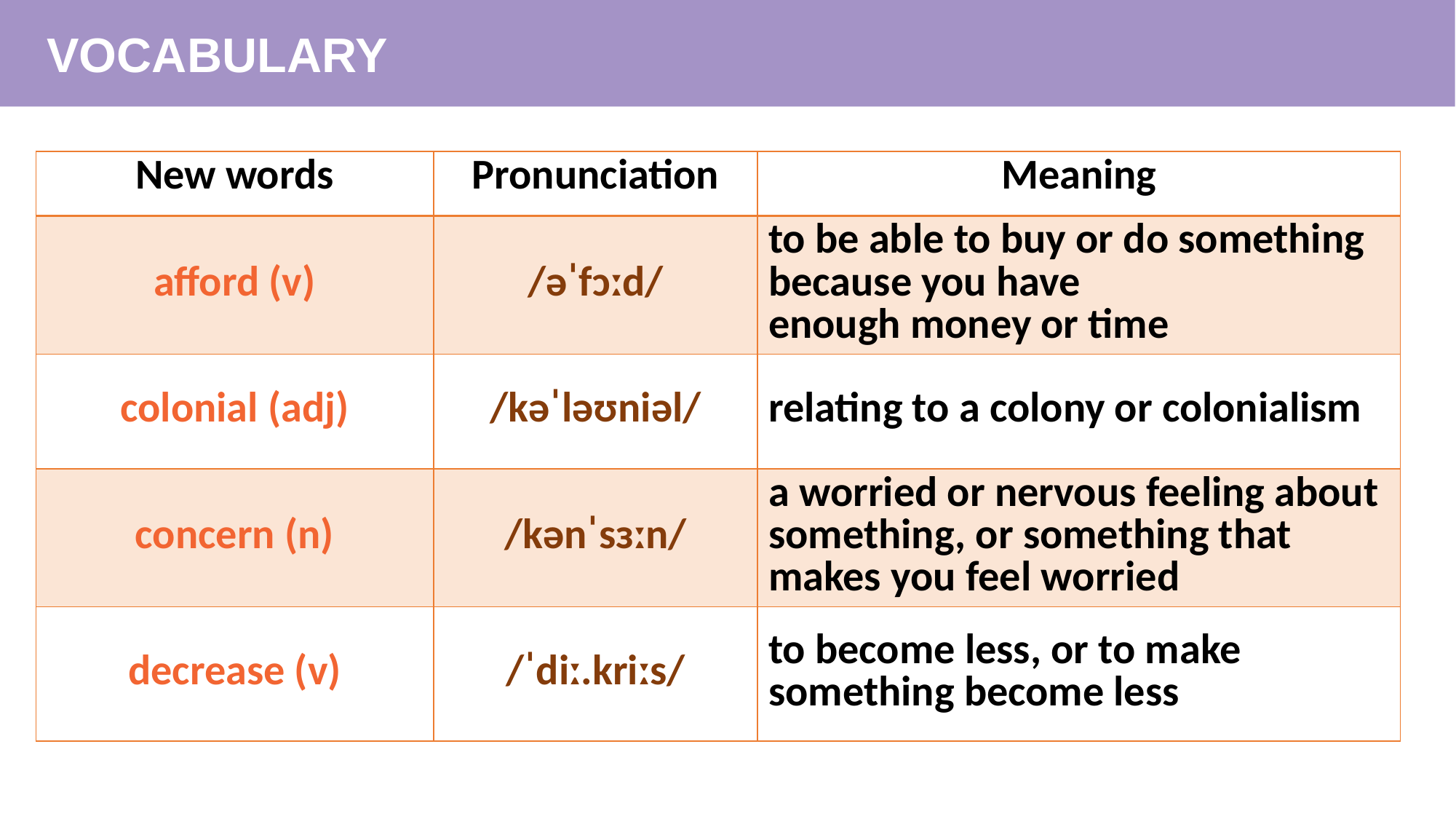

VOCABULARY
| New words | Pronunciation | Meaning |
| --- | --- | --- |
| afford (v) | /əˈfɔːd/ | to be able to buy or do something because you have enough money or time |
| colonial (adj) | /kəˈləʊniəl/ | relating to a colony or colonialism |
| concern (n) | /kənˈsɜːn/ | a worried or nervous feeling about something, or something that makes you feel worried |
| decrease (v) | /ˈdiː.kriːs/ | to become less, or to make something become less |